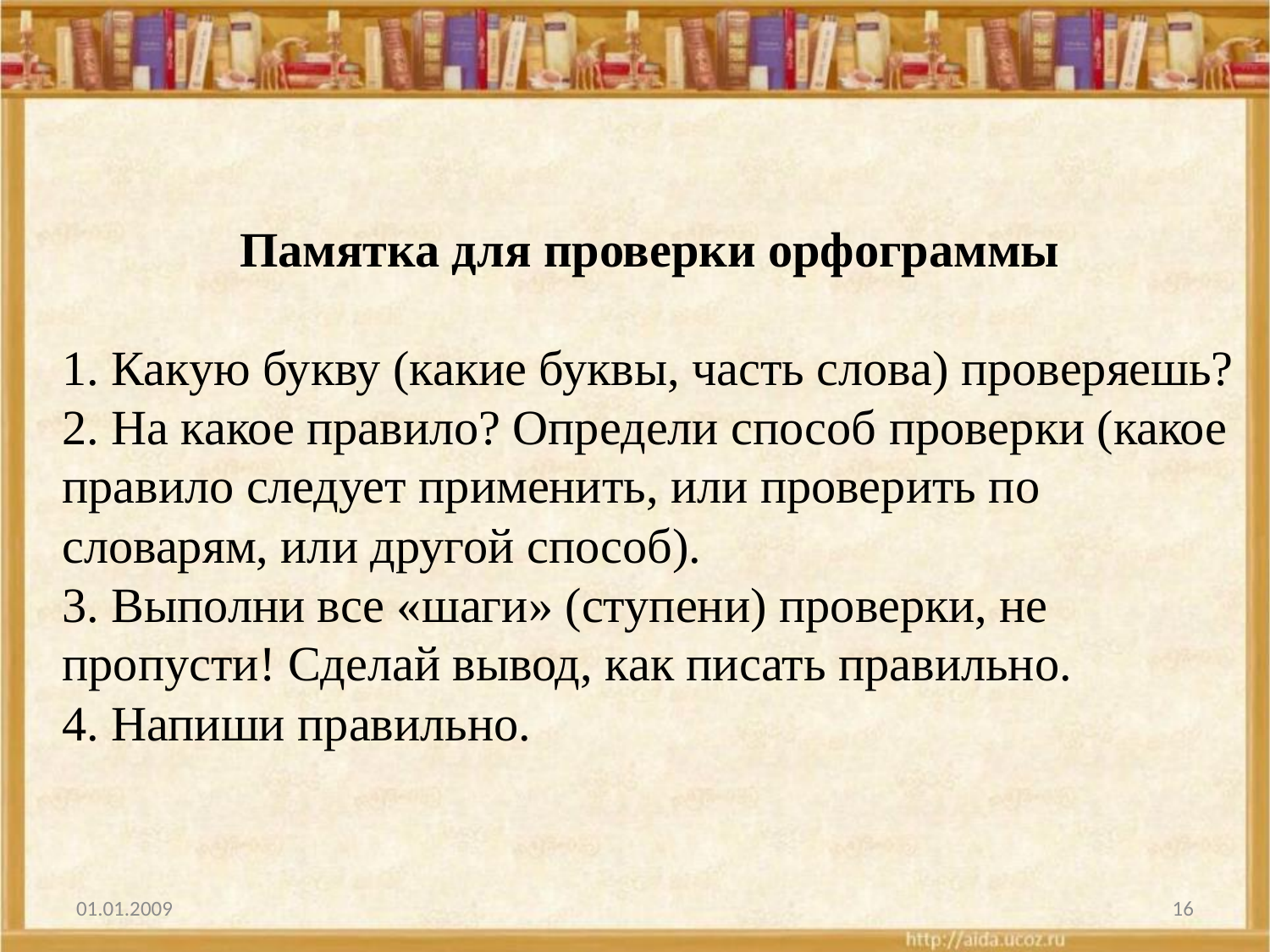

Памятка для проверки орфограммы

1. Какую букву (какие буквы, часть слова) проверяешь?
2. На какое правило? Определи способ проверки (какое правило следует применить, или проверить по словарям, или другой способ).
3. Выполни все «шаги» (ступени) проверки, не пропусти! Сделай вывод, как писать правильно.
4. Напиши правильно.
01.01.2009
16